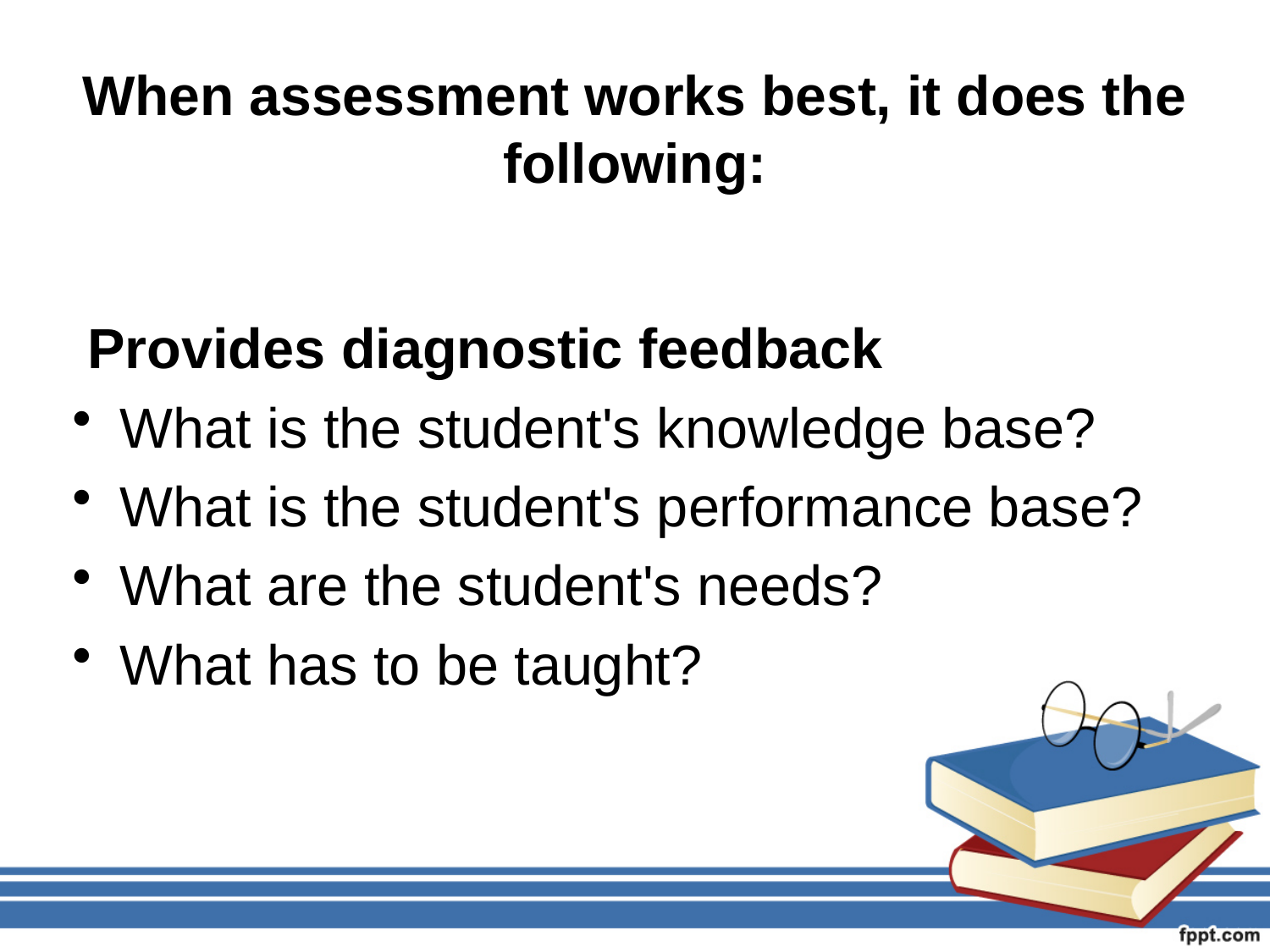

# When assessment works best, it does the following:
Provides diagnostic feedback
What is the student's knowledge base?
What is the student's performance base?
What are the student's needs?
What has to be taught?